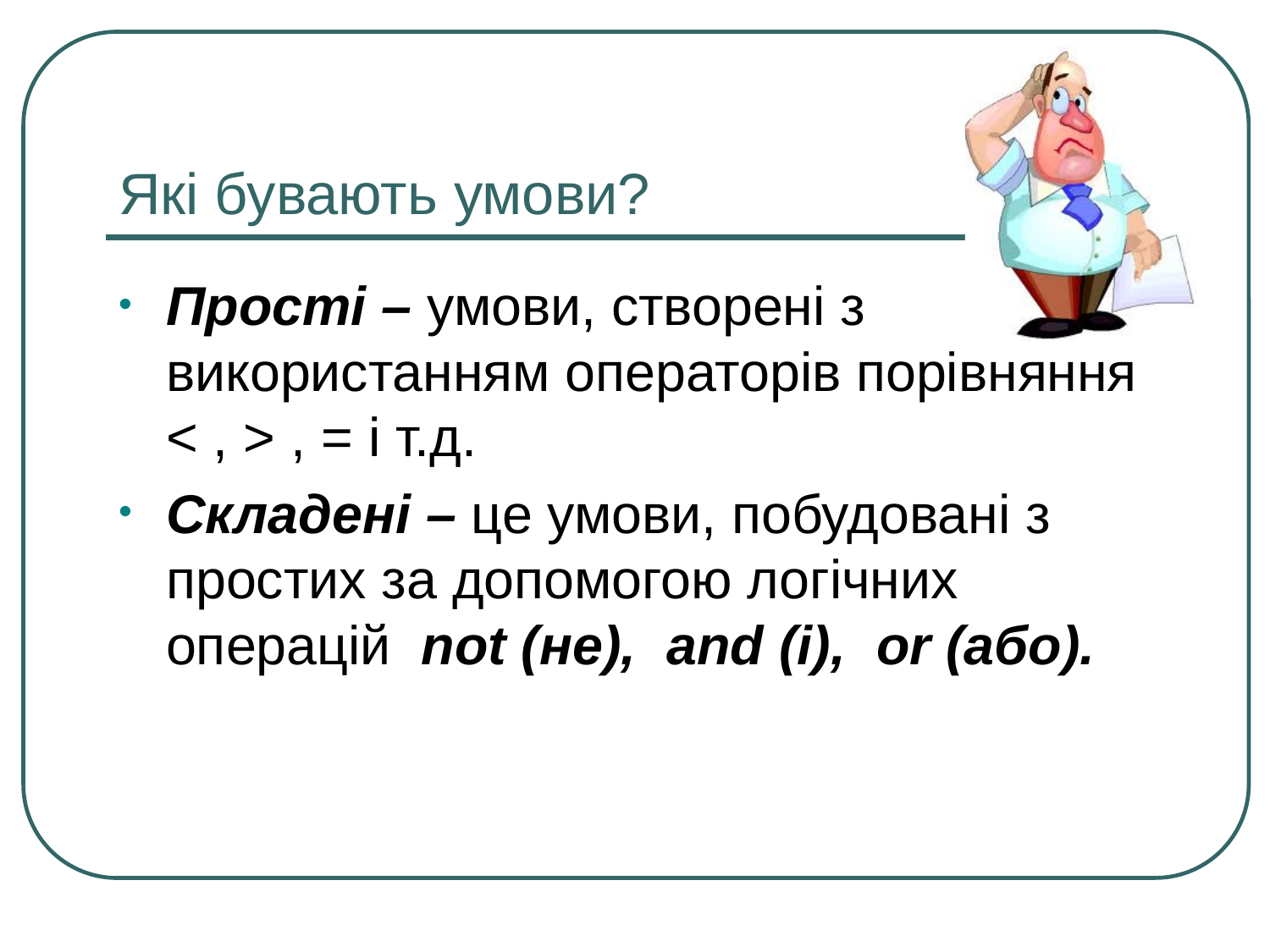

# Які бувають умови?
Прості – умови, створені з використанням операторів порівняння < , > , = і т.д.
Складені – це умови, побудовані з простих за допомогою логічних операцій  not (не),  and (і),  or (або).